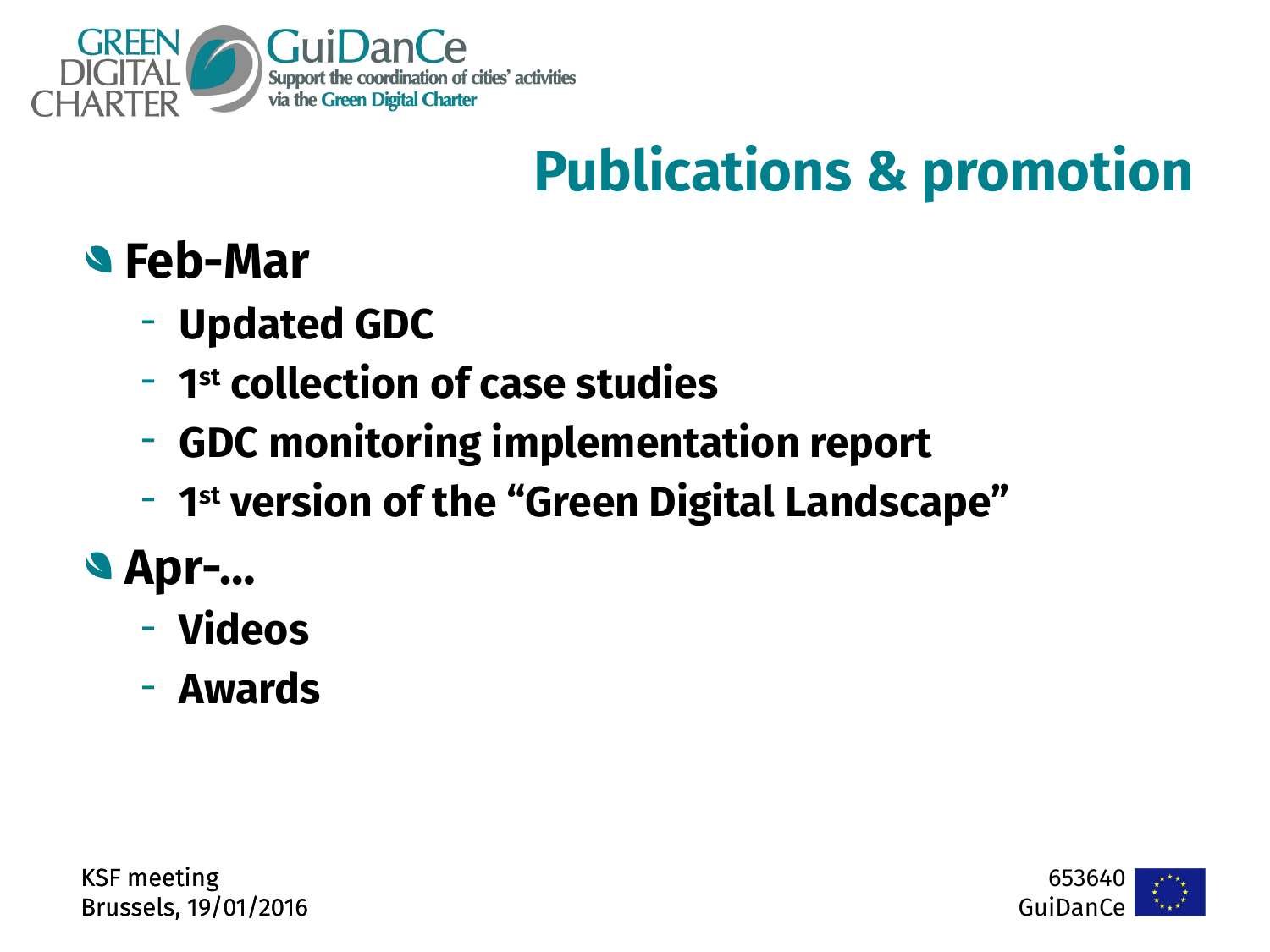

# Publications & promotion
Feb-Mar
Updated GDC
1st collection of case studies
GDC monitoring implementation report
1st version of the “Green Digital Landscape”
Apr-…
Videos
Awards